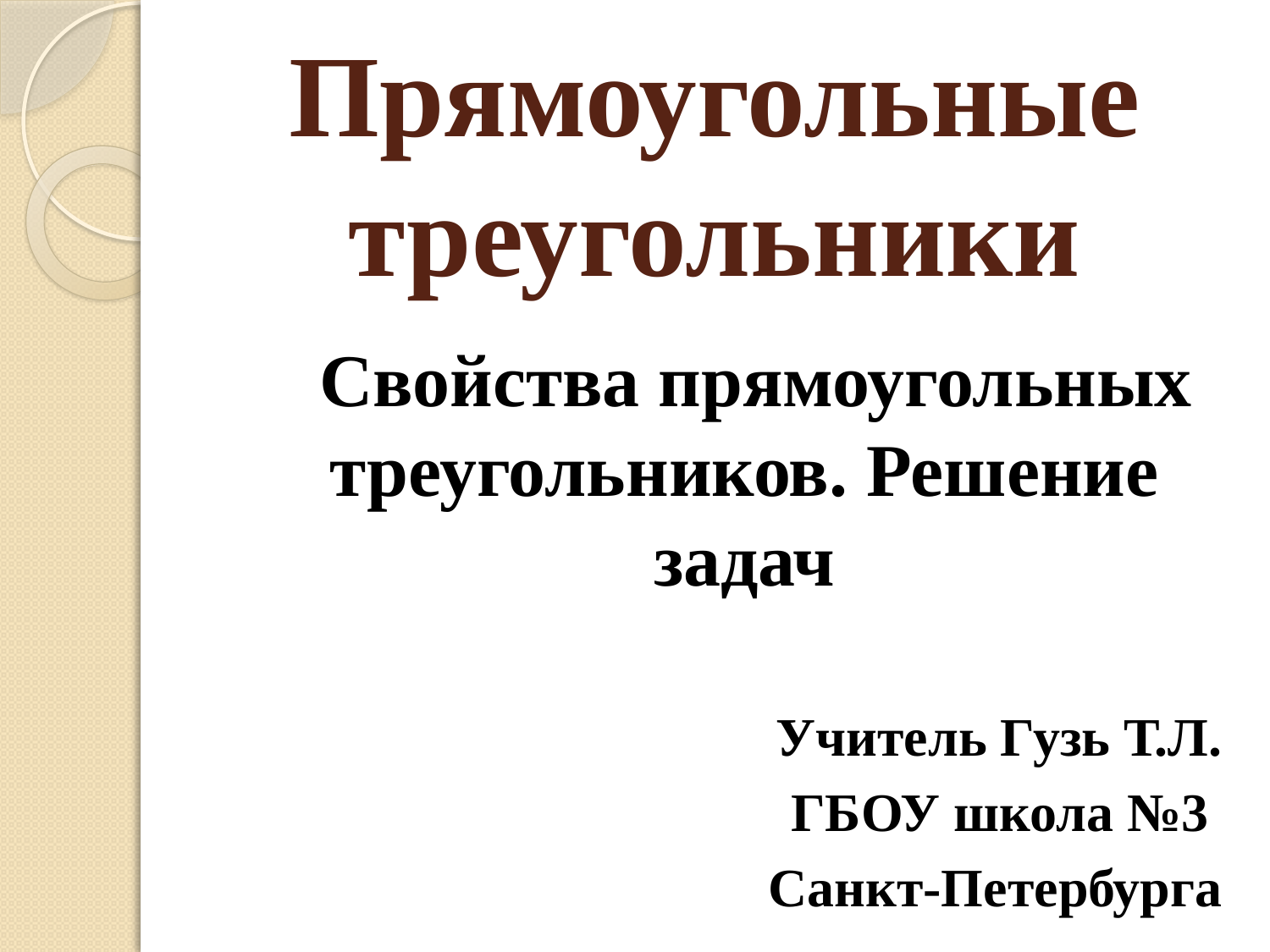

# Прямоугольные треугольники
   Свойства прямоугольных треугольников. Решение задач

Учитель Гузь Т.Л.
ГБОУ школа №3
Санкт-Петербурга